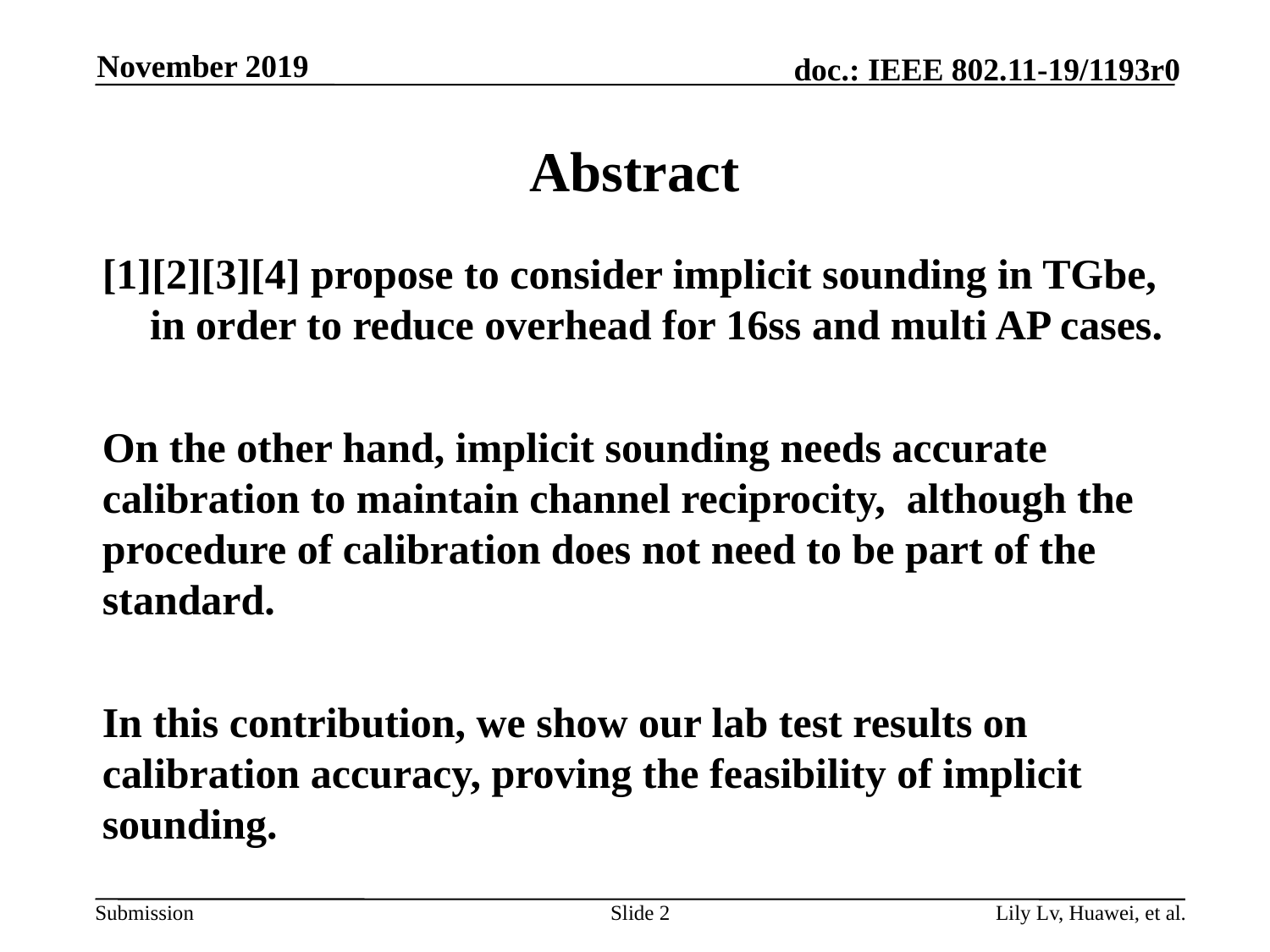

November 2019
# Abstract
[1][2][3][4] propose to consider implicit sounding in TGbe, in order to reduce overhead for 16ss and multi AP cases.

On the other hand, implicit sounding needs accurate calibration to maintain channel reciprocity,  although the procedure of calibration does not need to be part of the standard.

In this contribution, we show our lab test results on calibration accuracy, proving the feasibility of implicit sounding.
Slide 2
Lily Lv, Huawei, et al.